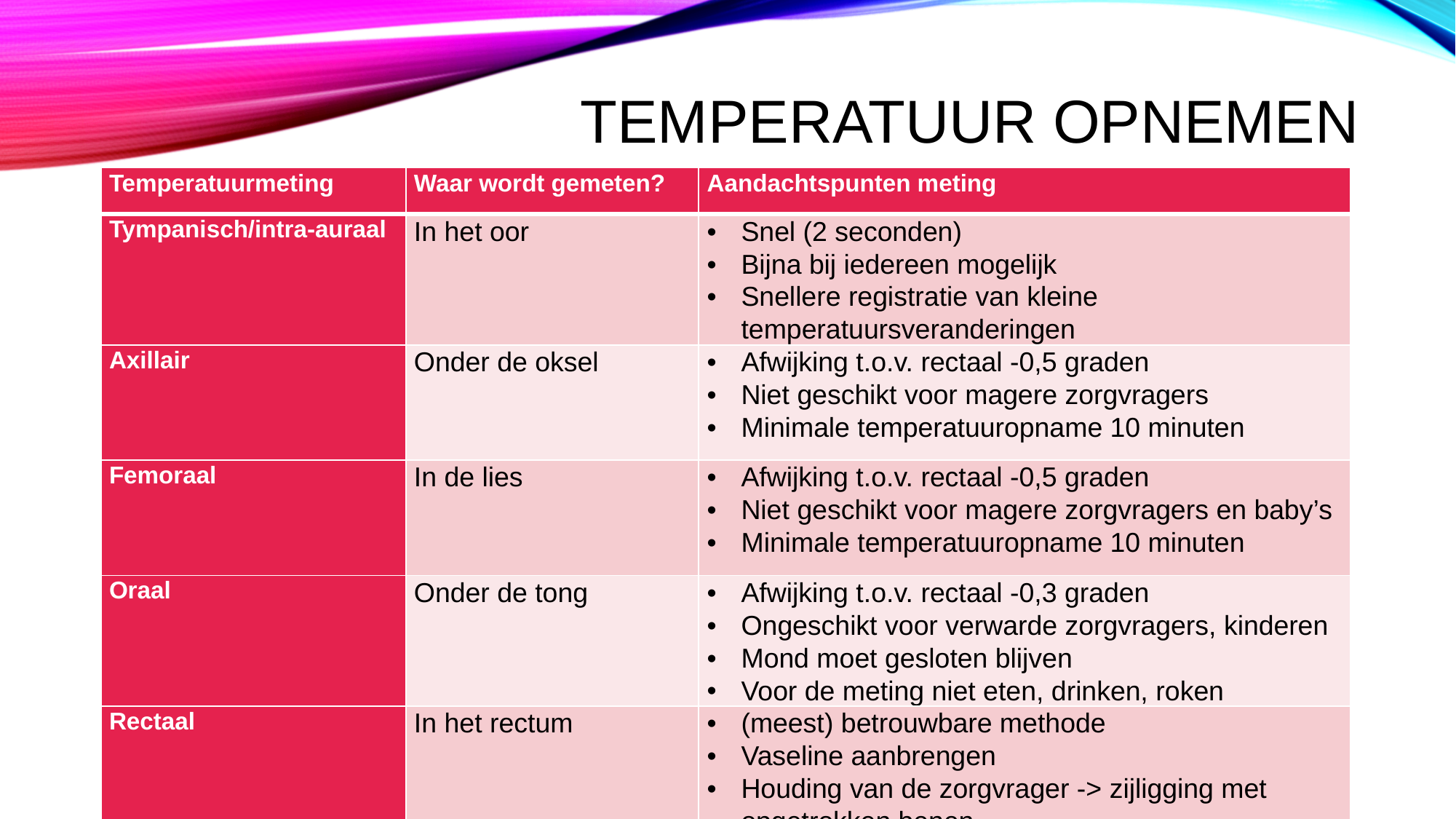

# Temperatuur opnemen
| Temperatuurmeting | Waar wordt gemeten? | Aandachtspunten meting |
| --- | --- | --- |
| Tympanisch/intra-auraal | In het oor | Snel (2 seconden) Bijna bij iedereen mogelijk Snellere registratie van kleine temperatuursveranderingen |
| Axillair | Onder de oksel | Afwijking t.o.v. rectaal -0,5 graden Niet geschikt voor magere zorgvragers Minimale temperatuuropname 10 minuten |
| Femoraal | In de lies | Afwijking t.o.v. rectaal -0,5 graden Niet geschikt voor magere zorgvragers en baby’s Minimale temperatuuropname 10 minuten |
| Oraal | Onder de tong | Afwijking t.o.v. rectaal -0,3 graden Ongeschikt voor verwarde zorgvragers, kinderen Mond moet gesloten blijven Voor de meting niet eten, drinken, roken |
| Rectaal | In het rectum | (meest) betrouwbare methode Vaseline aanbrengen Houding van de zorgvrager -> zijligging met opgetrokken benen |